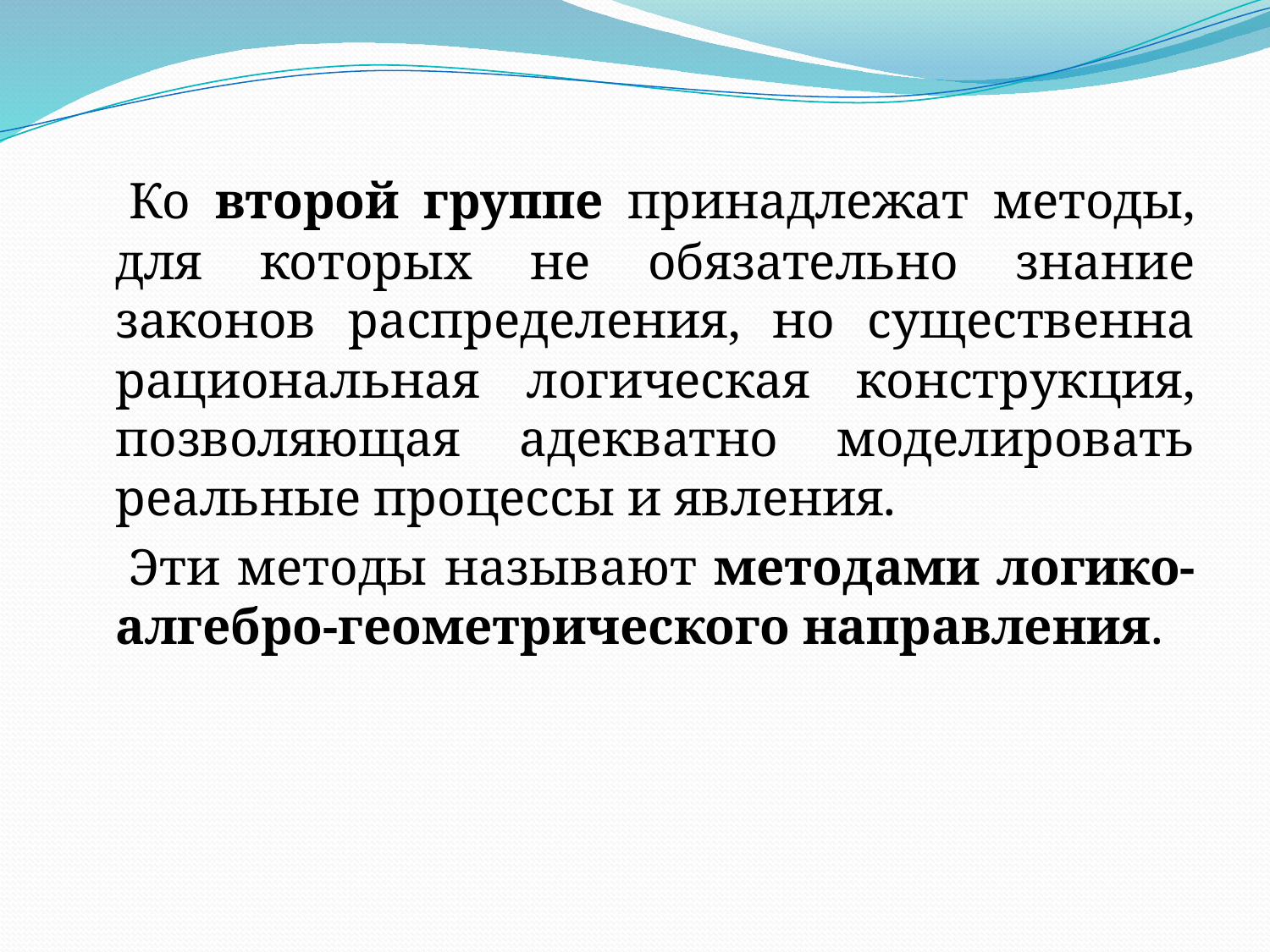

Ко второй группе принадлежат методы, для которых не обязательно знание законов распределения, но существенна рациональная логическая конструкция, позволяющая адекватно моделировать реальные процессы и явления.
   Эти методы называют методами логико-алгебро-геометрического направления.